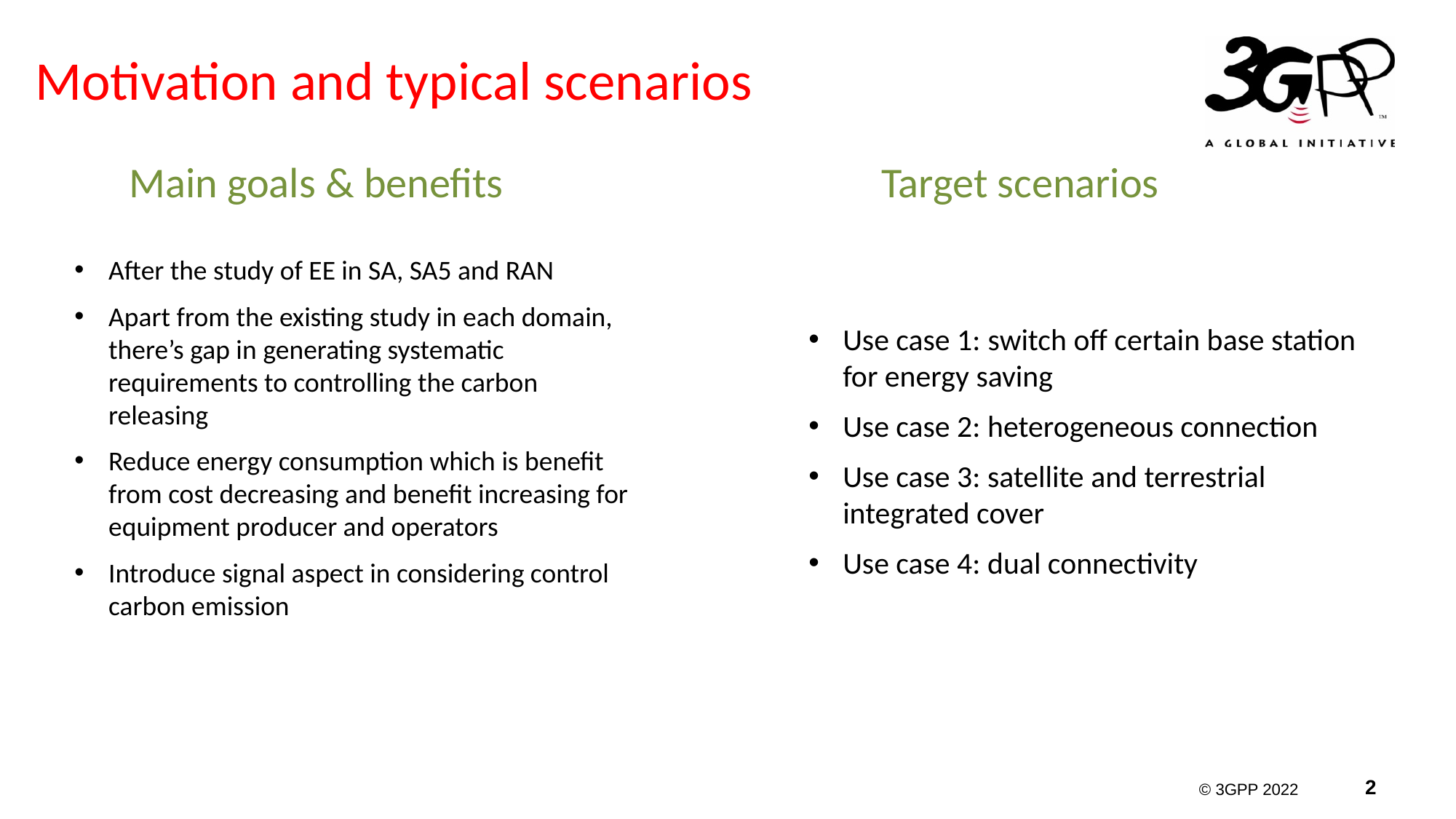

# Motivation and typical scenarios
Main goals & benefits
Target scenarios
After the study of EE in SA, SA5 and RAN
Apart from the existing study in each domain, there’s gap in generating systematic requirements to controlling the carbon releasing
Reduce energy consumption which is benefit from cost decreasing and benefit increasing for equipment producer and operators
Introduce signal aspect in considering control carbon emission

Use case 1: switch off certain base station for energy saving
Use case 2: heterogeneous connection
Use case 3: satellite and terrestrial integrated cover
Use case 4: dual connectivity